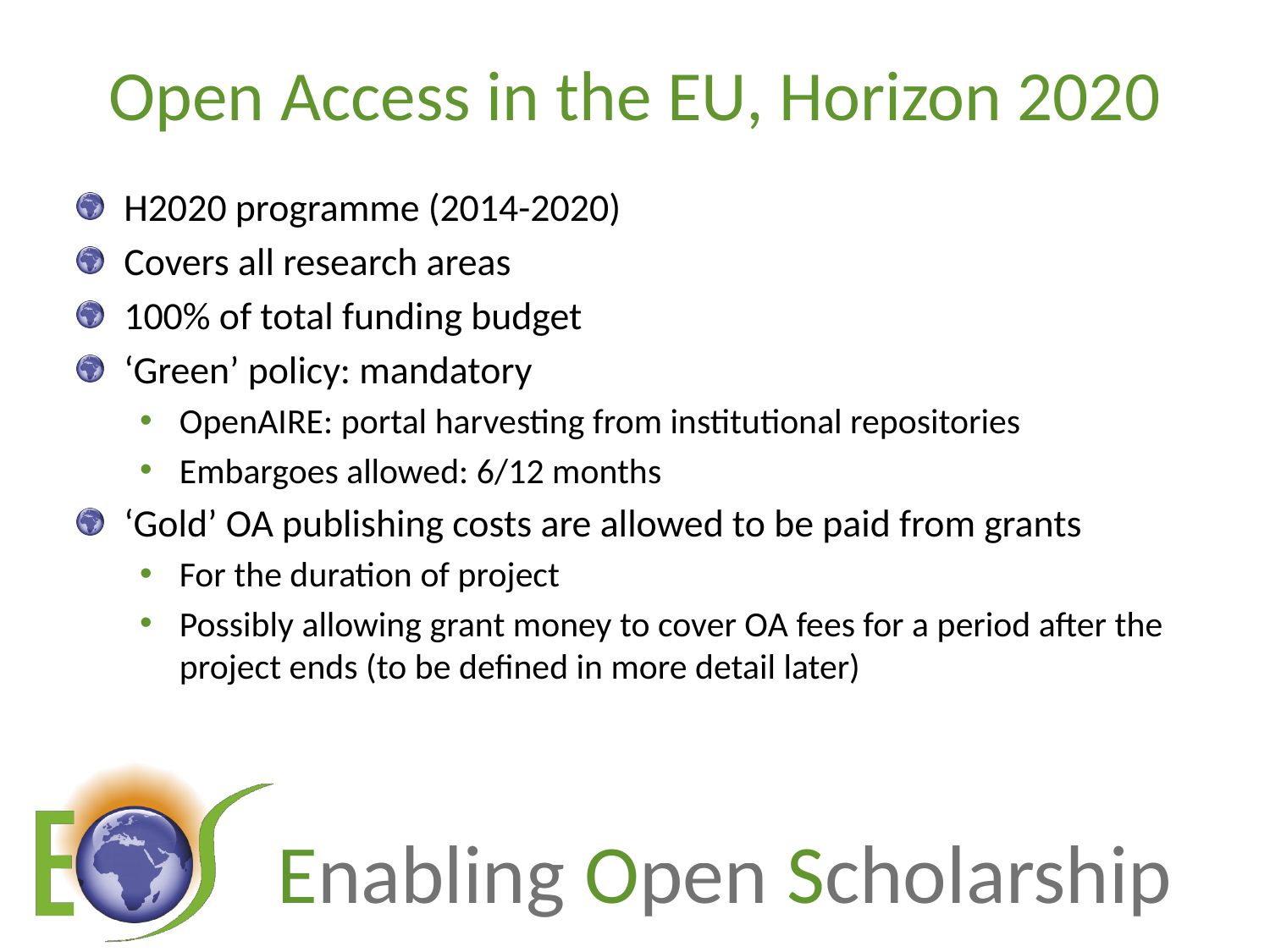

# Open Access in the EU, Horizon 2020
H2020 programme (2014-2020)
Covers all research areas
100% of total funding budget
‘Green’ policy: mandatory
OpenAIRE: portal harvesting from institutional repositories
Embargoes allowed: 6/12 months
‘Gold’ OA publishing costs are allowed to be paid from grants
For the duration of project
Possibly allowing grant money to cover OA fees for a period after the project ends (to be defined in more detail later)